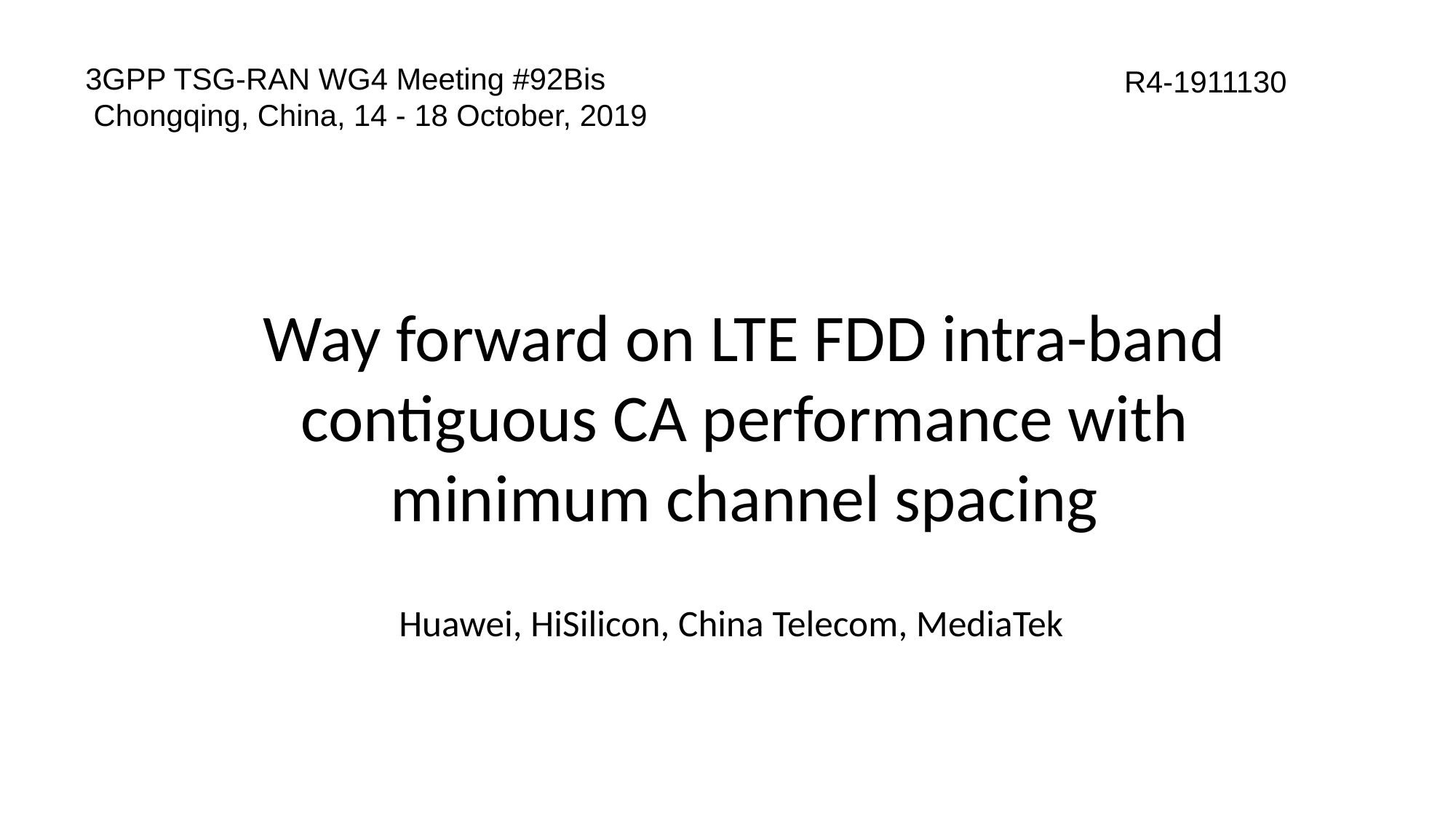

# 3GPP TSG-RAN WG4 Meeting #92Bis Chongqing, China, 14 - 18 October, 2019
R4-1911130
Way forward on LTE FDD intra-band contiguous CA performance with minimum channel spacing
Huawei, HiSilicon, China Telecom, MediaTek